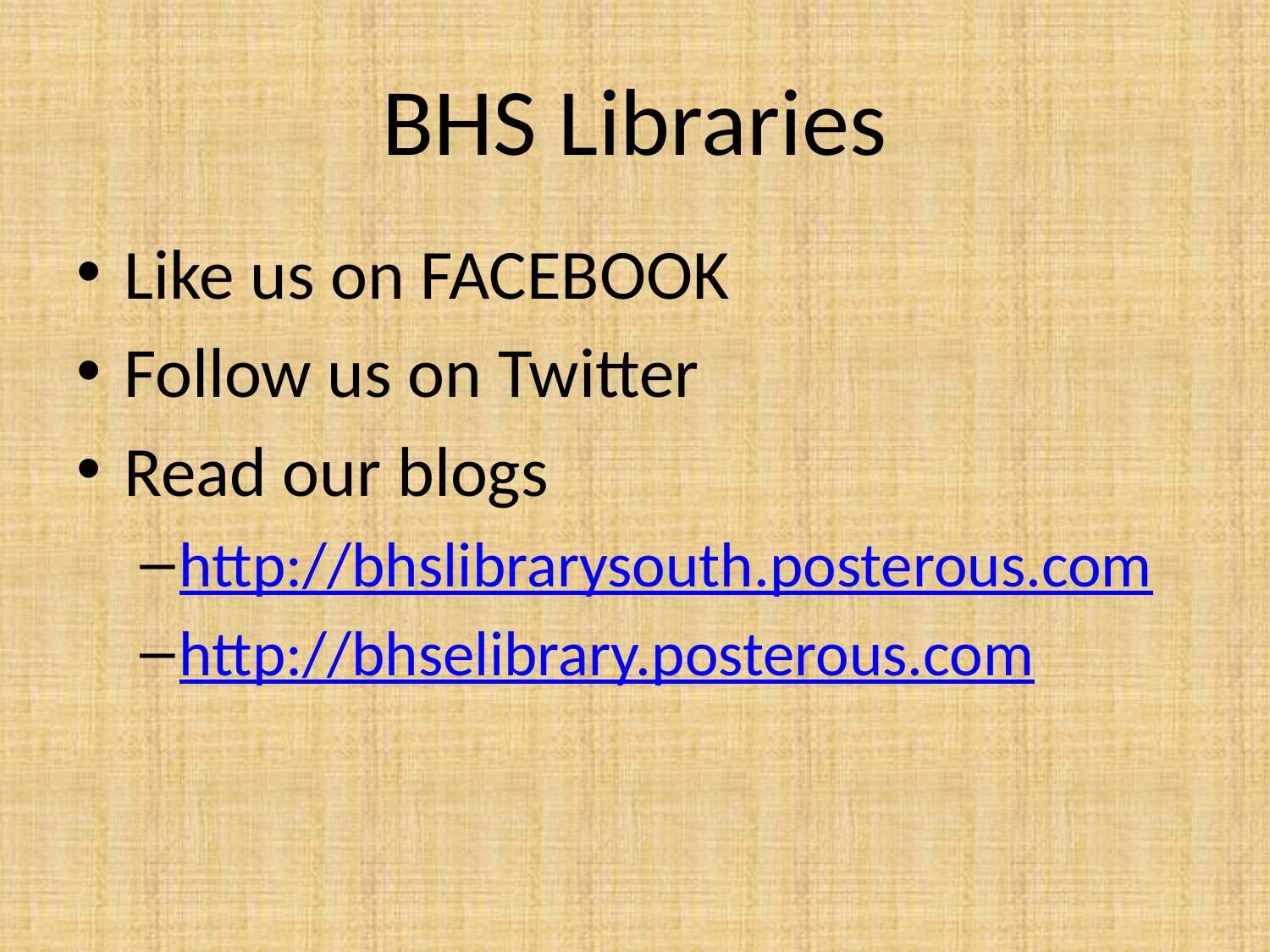

# BHS Libraries
Like us on FACEBOOK
Follow us on Twitter
Read our blogs
http://bhslibrarysouth.posterous.com
http://bhselibrary.posterous.com